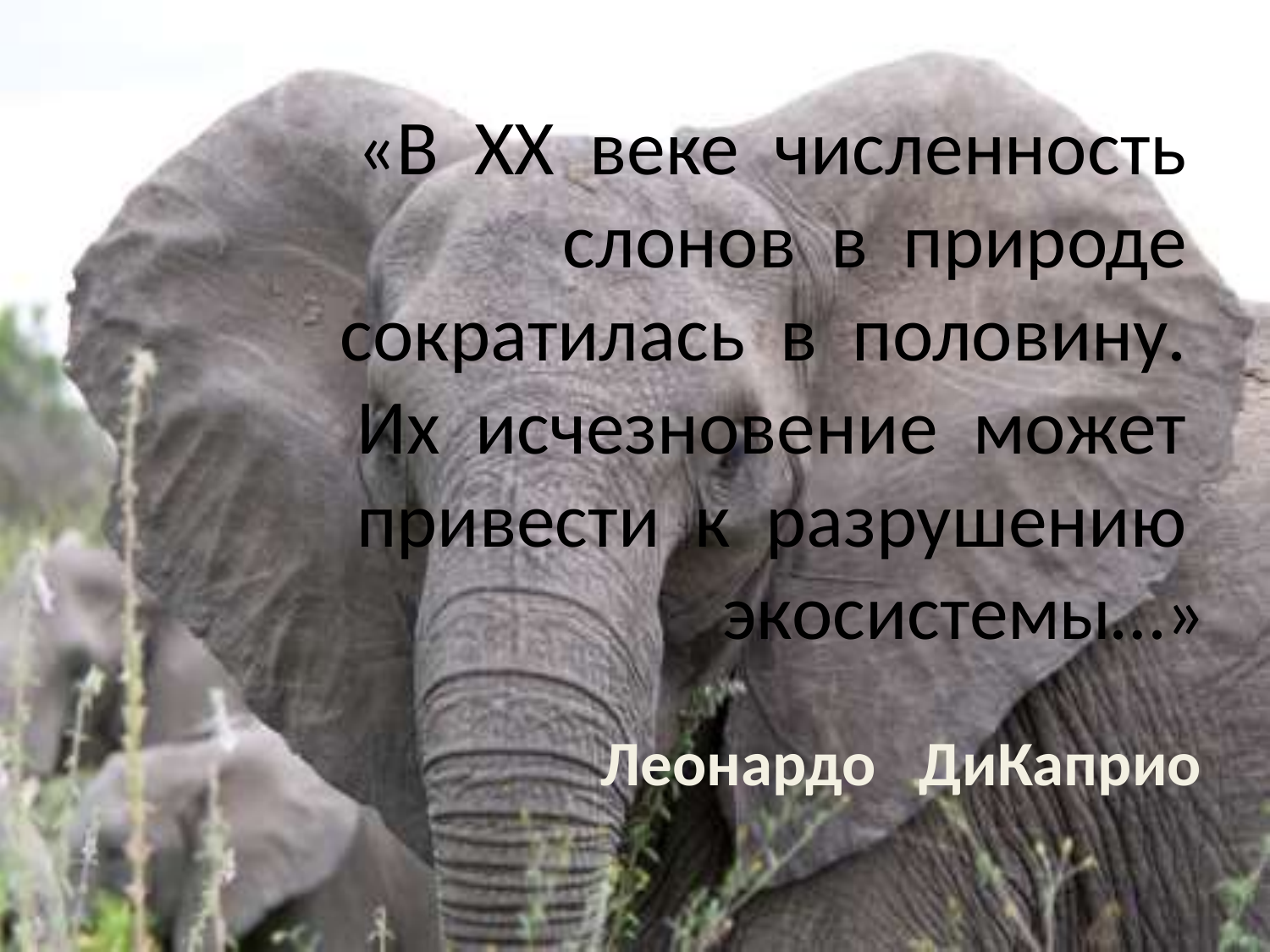

# «В  XX  веке  численность  слонов  в  природе  сократилась  в  половину.  Их  исчезновение  может  привести  к  разрушению  экосистемы…»
Леонардо   ДиКаприо